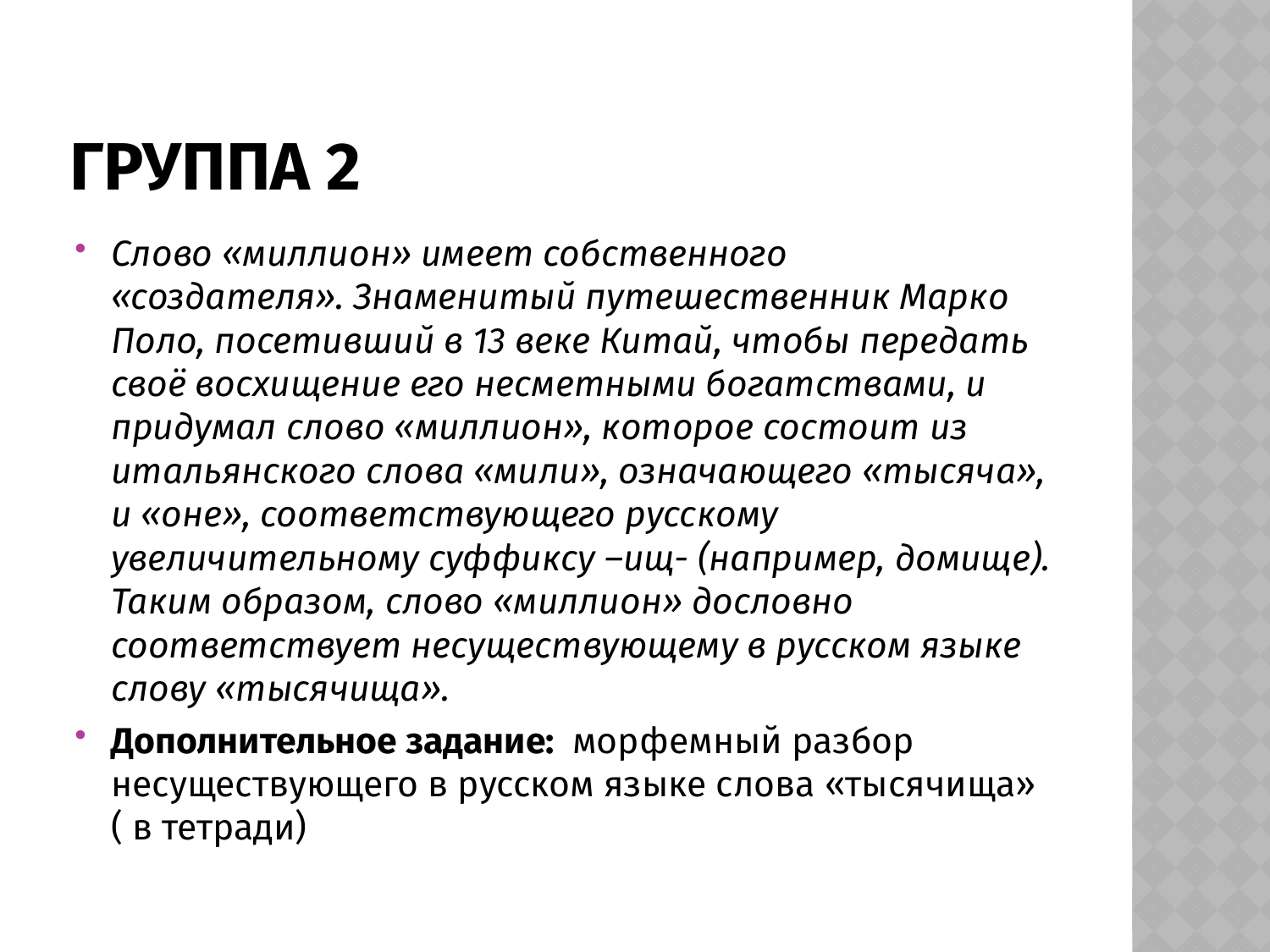

# Группа 2
Слово «миллион» имеет собственного «создателя». Знаменитый путешественник Марко Поло, посетивший в 13 веке Китай, чтобы передать своё восхищение его несметными богатствами, и придумал слово «миллион», которое состоит из итальянского слова «мили», означающего «тысяча», и «оне», соответствующего русскому увеличительному суффиксу –ищ- (например, домище). Таким образом, слово «миллион» дословно соответствует несуществующему в русском языке слову «тысячища».
Дополнительное задание:  морфемный разбор несуществующего в русском языке слова «тысячища» ( в тетради)